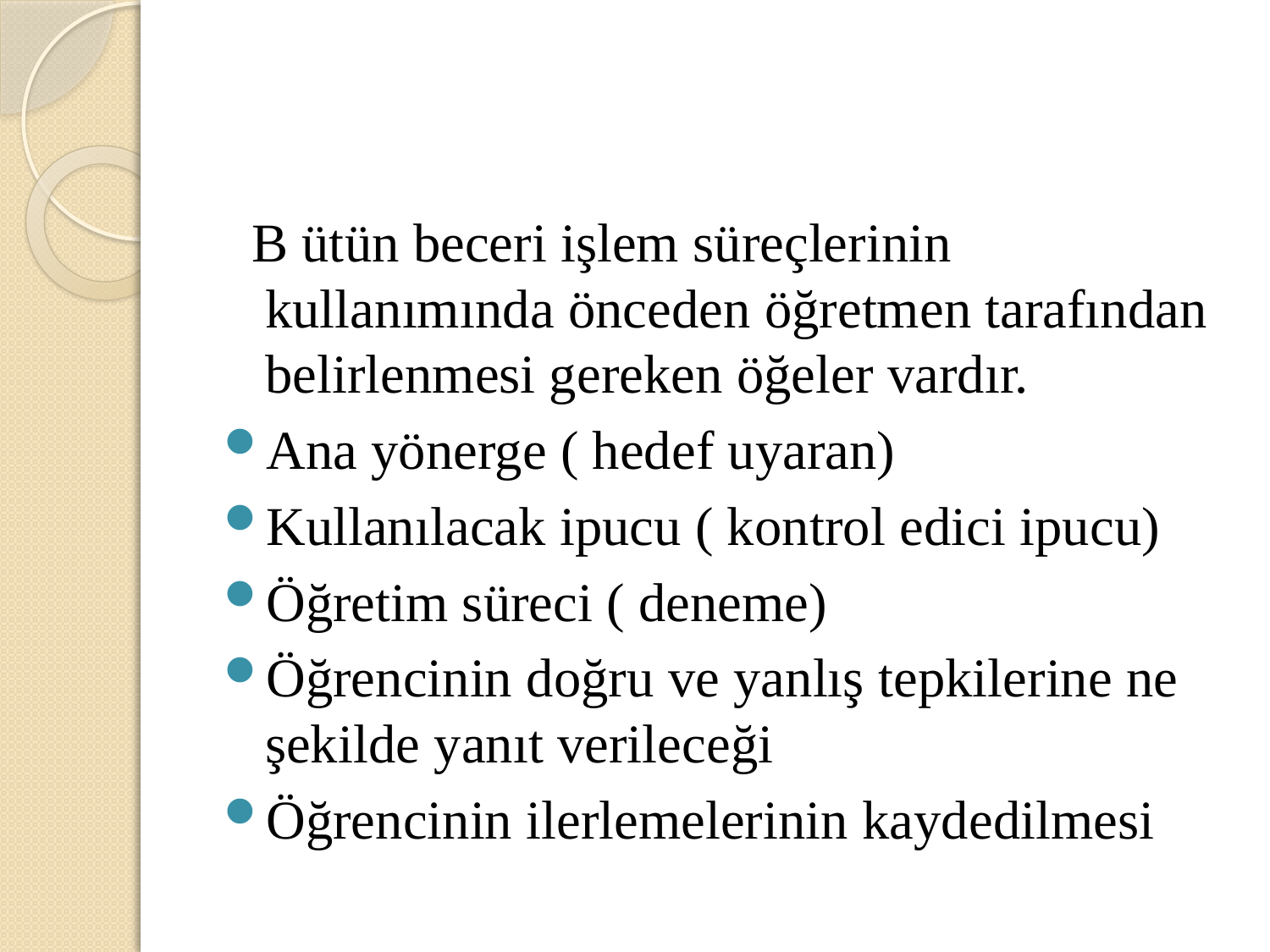

B ütün beceri işlem süreçlerinin kullanımında önceden öğretmen tarafından belirlenmesi gereken öğeler vardır.
Ana yönerge ( hedef uyaran)
Kullanılacak ipucu ( kontrol edici ipucu)
Öğretim süreci ( deneme)
Öğrencinin doğru ve yanlış tepkilerine ne şekilde yanıt verileceği
Öğrencinin ilerlemelerinin kaydedilmesi